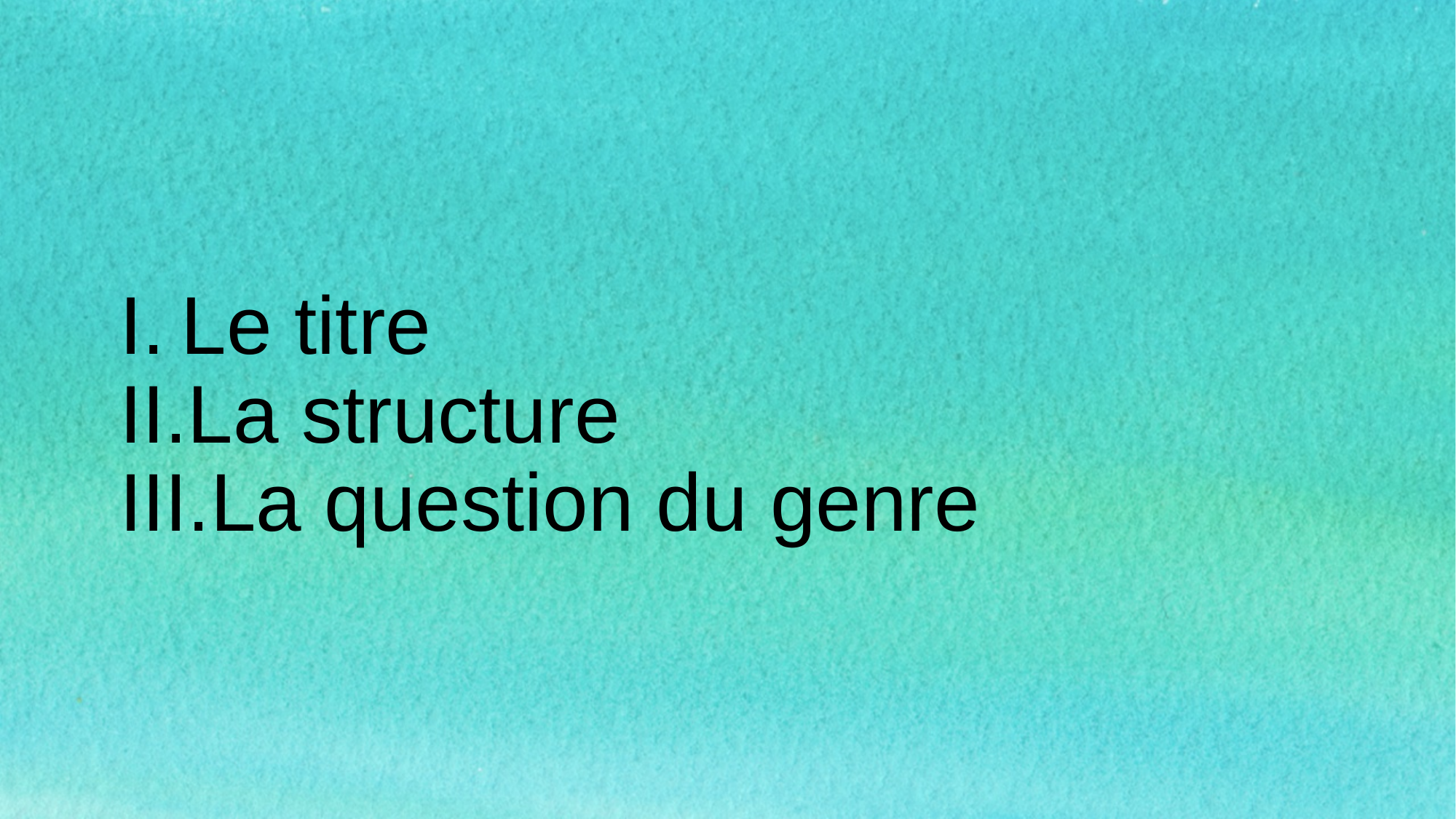

Le titre
La structure
La question du genre